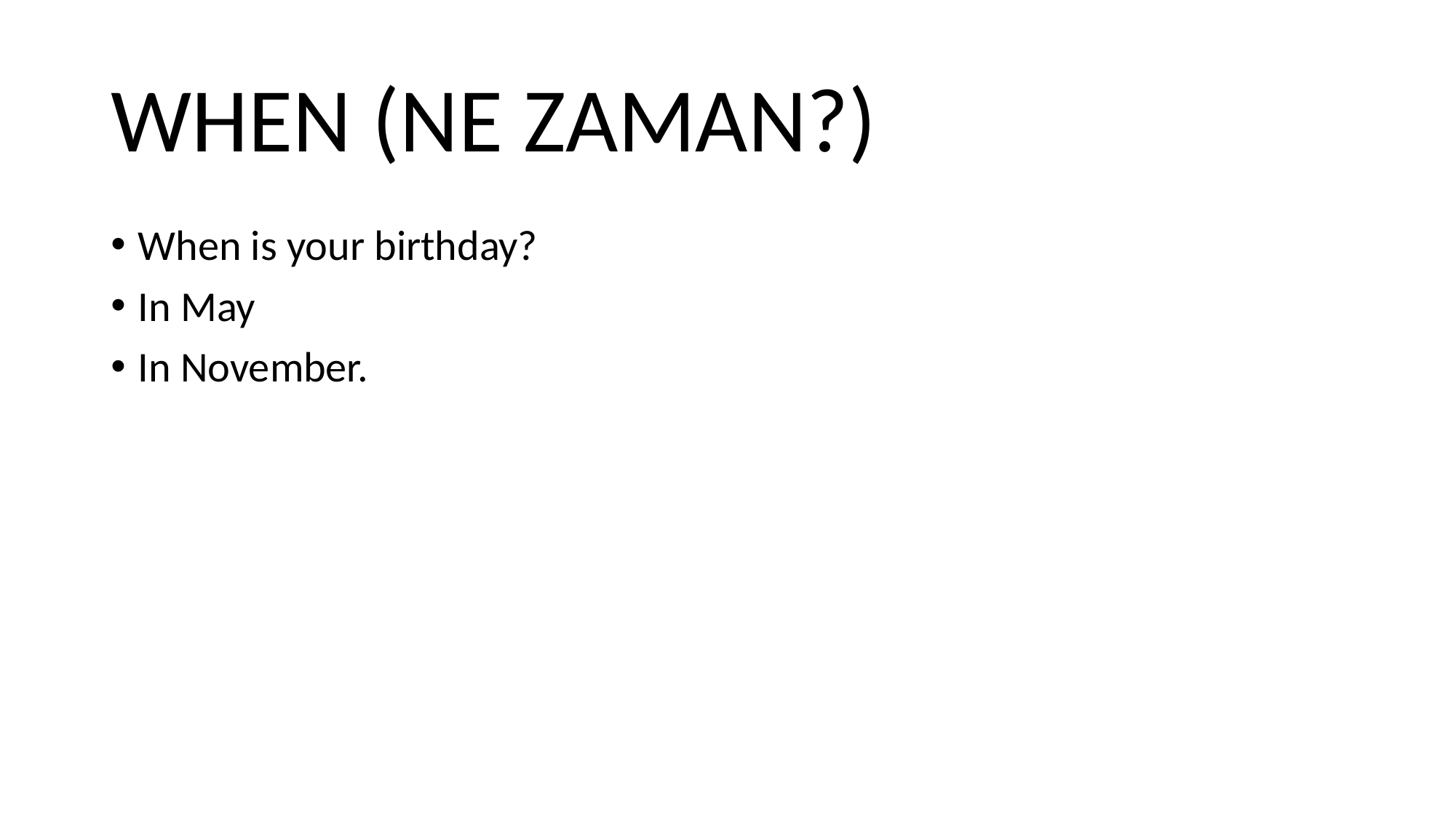

# WHEN (NE ZAMAN?)
When is your birthday?
In May
In November.